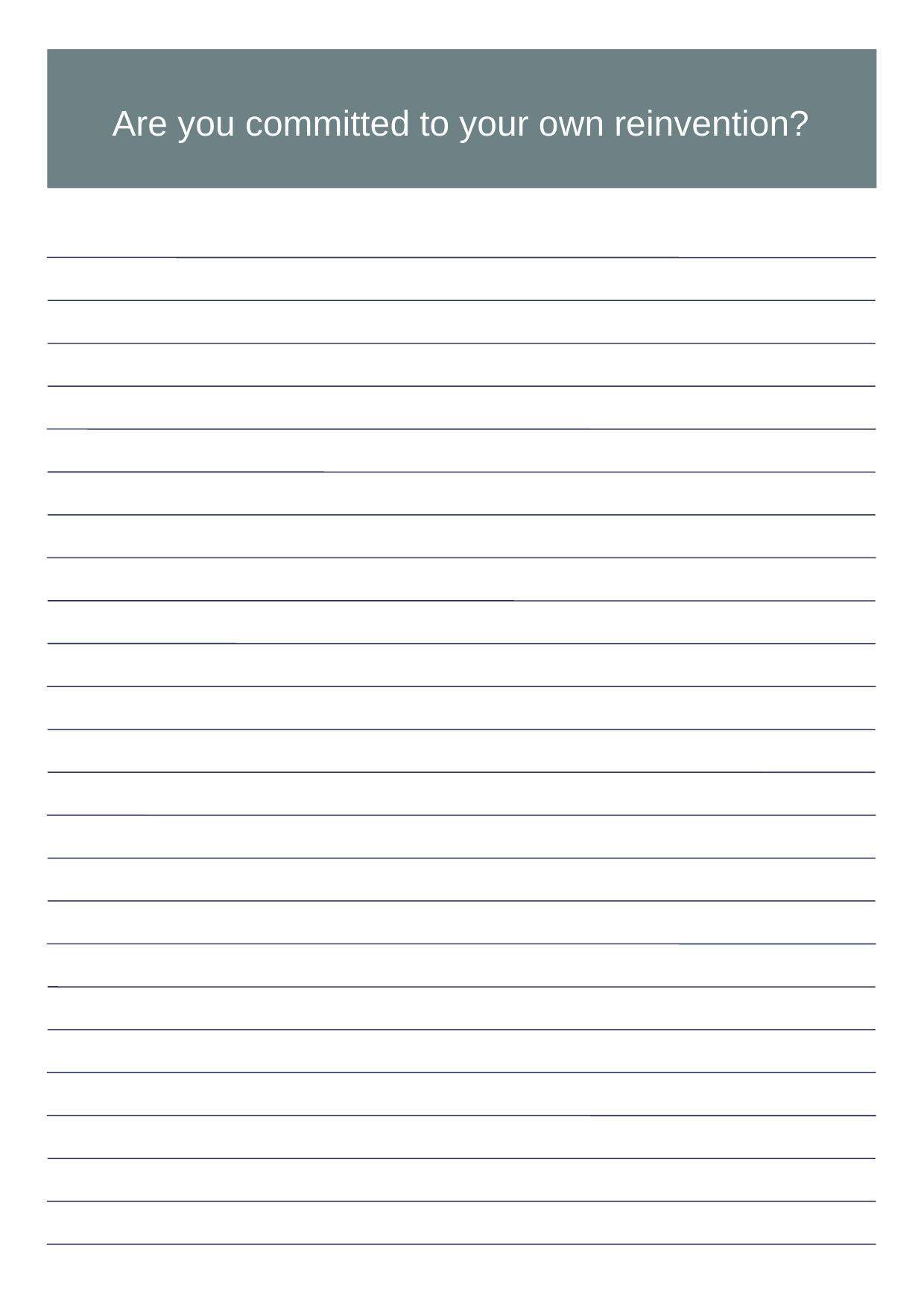

Are you committed to your own reinvention?